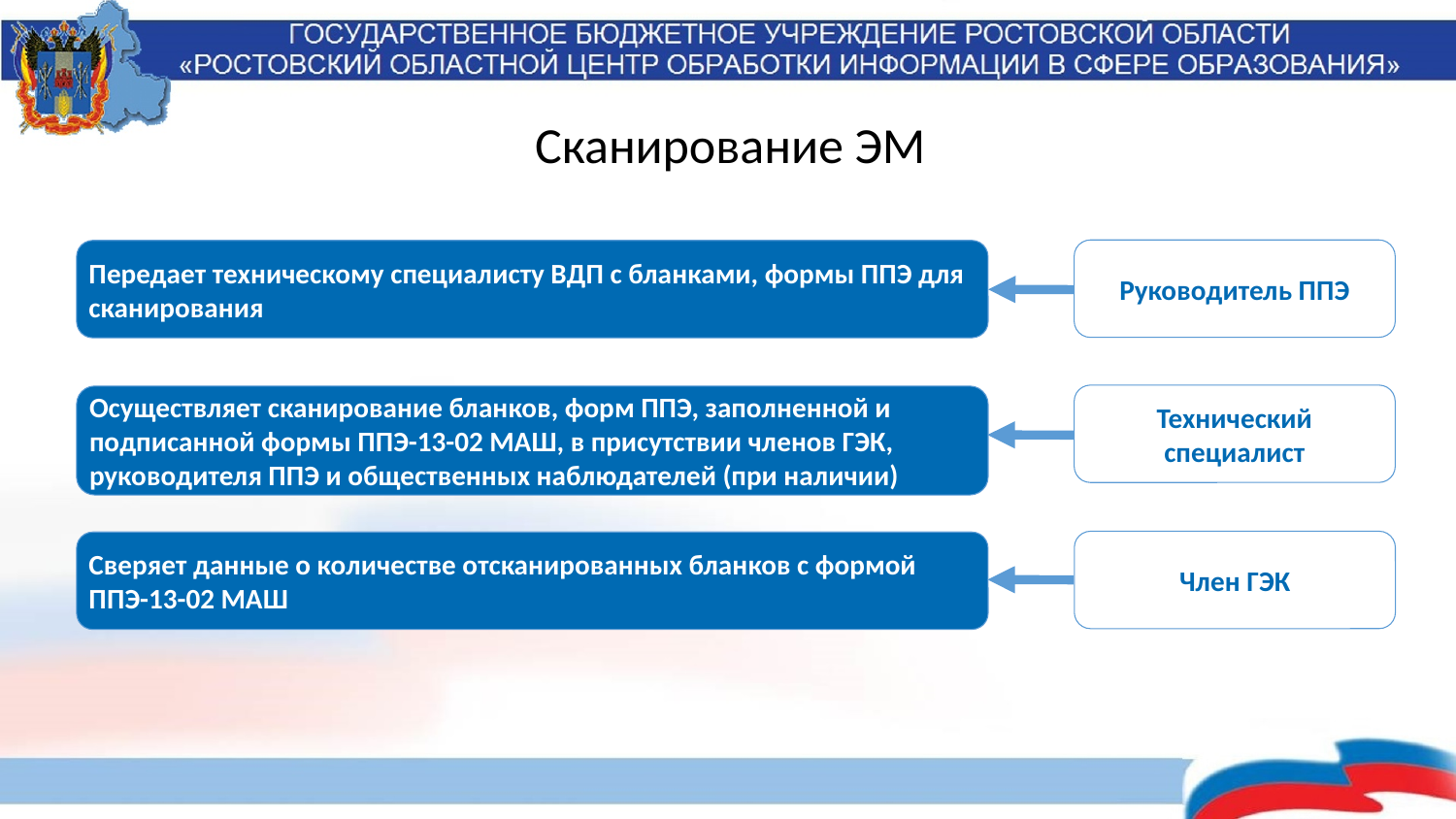

# Сканирование ЭМ
Руководитель ППЭ
Передает техническому специалисту ВДП с бланками, формы ППЭ для сканирования
Технический специалист
Осуществляет сканирование бланков, форм ППЭ, заполненной и подписанной формы ППЭ-13-02 МАШ, в присутствии членов ГЭК, руководителя ППЭ и общественных наблюдателей (при наличии)
Член ГЭК
Сверяет данные о количестве отсканированных бланков с формой ППЭ-13-02 МАШ